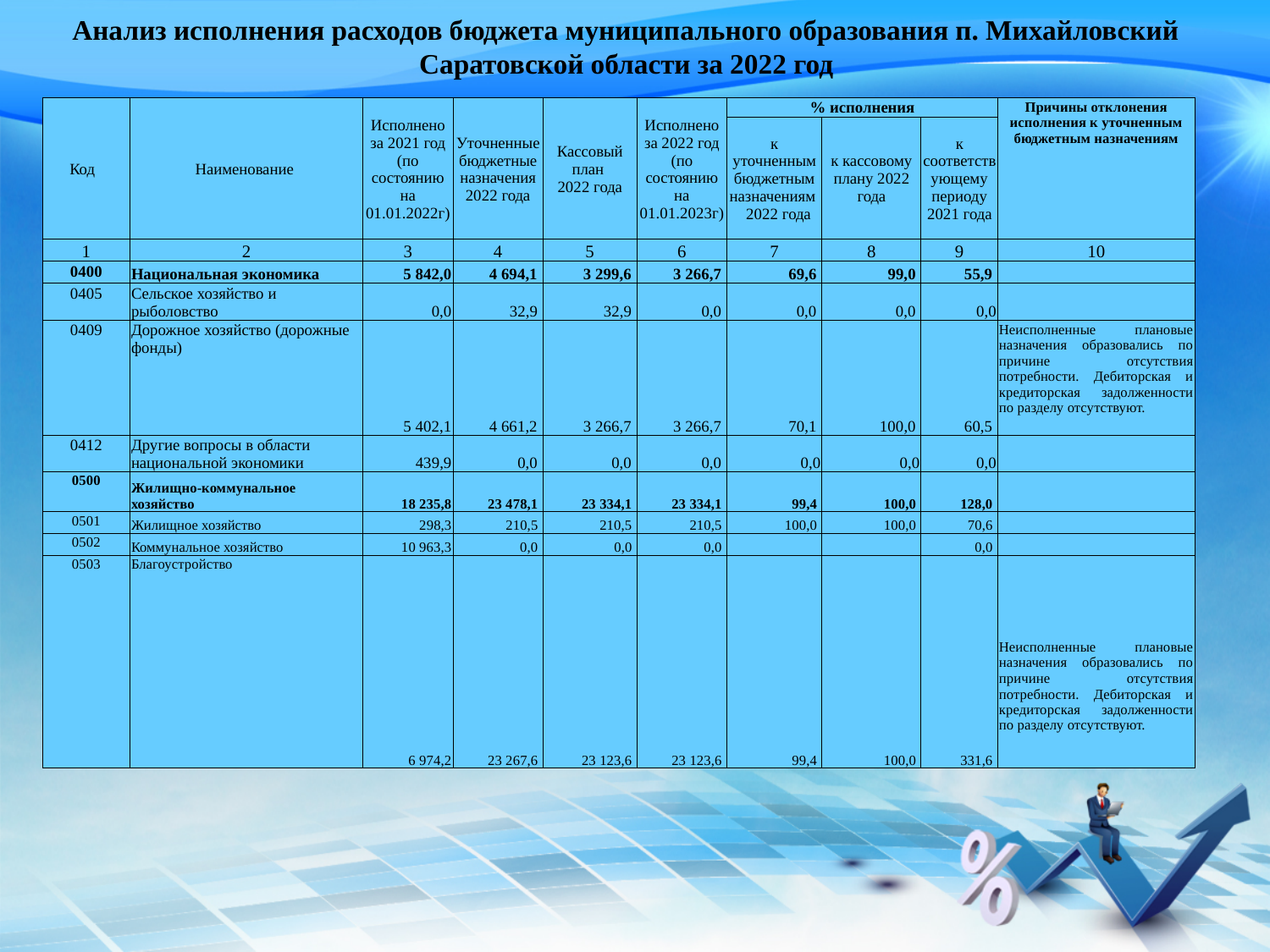

# Анализ исполнения расходов бюджета муниципального образования п. Михайловский Саратовской области за 2022 год
| Код | Наименование | Исполнено за 2021 год (по состоянию на 01.01.2022г) | Уточненные бюджетные назначения 2022 года | Кассовый план 2022 года | Исполнено за 2022 год (по состоянию на 01.01.2023г) | % исполнения |  |  | Причины отклонения исполнения к уточненным бюджетным назначениям |
| --- | --- | --- | --- | --- | --- | --- | --- | --- | --- |
|  |  |  |  |  |  | к уточненным бюджетным назначениям 2022 года | к кассовому плану 2022 года | к соответствующему периоду 2021 года |  |
| 1 | 2 | 3 | 4 | 5 | 6 | 7 | 8 | 9 | 10 |
| 0400 | Национальная экономика | 5 842,0 | 4 694,1 | 3 299,6 | 3 266,7 | 69,6 | 99,0 | 55,9 |  |
| 0405 | Сельское хозяйство и рыболовство | 0,0 | 32,9 | 32,9 | 0,0 | 0,0 | 0,0 | 0,0 |  |
| 0409 | Дорожное хозяйство (дорожные фонды) | 5 402,1 | 4 661,2 | 3 266,7 | 3 266,7 | 70,1 | 100,0 | 60,5 | Неисполненные плановые назначения образовались по причине отсутствия потребности. Дебиторская и кредиторская задолженности по разделу отсутствуют. |
| 0412 | Другие вопросы в области национальной экономики | 439,9 | 0,0 | 0,0 | 0,0 | 0,0 | 0,0 | 0,0 |  |
| 0500 | Жилищно-коммунальное хозяйство | 18 235,8 | 23 478,1 | 23 334,1 | 23 334,1 | 99,4 | 100,0 | 128,0 |  |
| 0501 | Жилищное хозяйство | 298,3 | 210,5 | 210,5 | 210,5 | 100,0 | 100,0 | 70,6 |  |
| 0502 | Коммунальное хозяйство | 10 963,3 | 0,0 | 0,0 | 0,0 |  |  | 0,0 |  |
| 0503 | Благоустройство | 6 974,2 | 23 267,6 | 23 123,6 | 23 123,6 | 99,4 | 100,0 | 331,6 | Неисполненные плановые назначения образовались по причине отсутствия потребности. Дебиторская и кредиторская задолженности по разделу отсутствуют. |